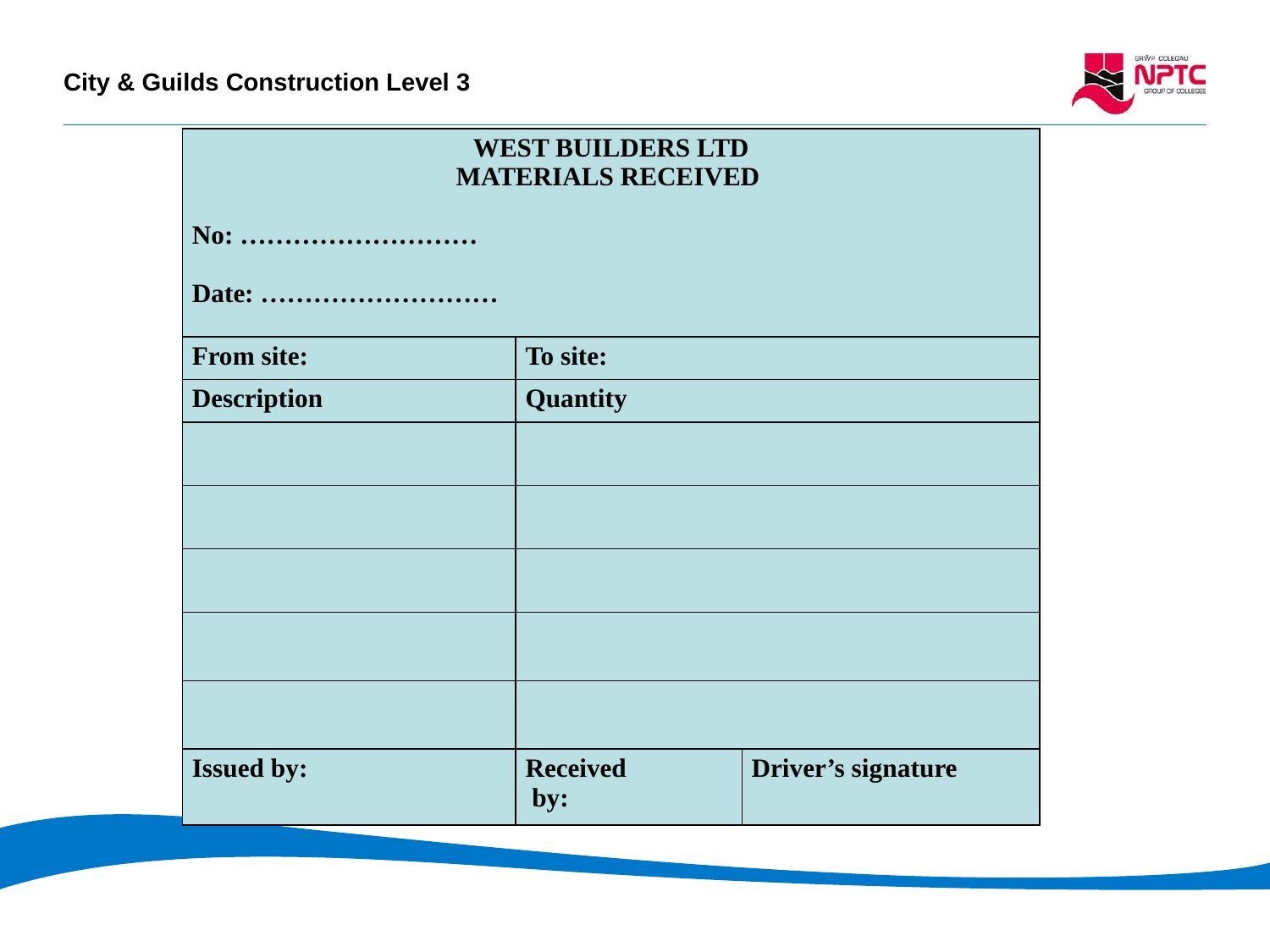

| WEST BUILDERS LTD MATERIALS RECEIVED No: ……………………… Date: ……………………… |  |  |
| --- | --- | --- |
| From site: | To site: |  |
| Description | Quantity |  |
|  |  |  |
|  |  |  |
|  |  |  |
|  |  |  |
|  |  |  |
| Issued by: | Received by: | Driver’s signature |